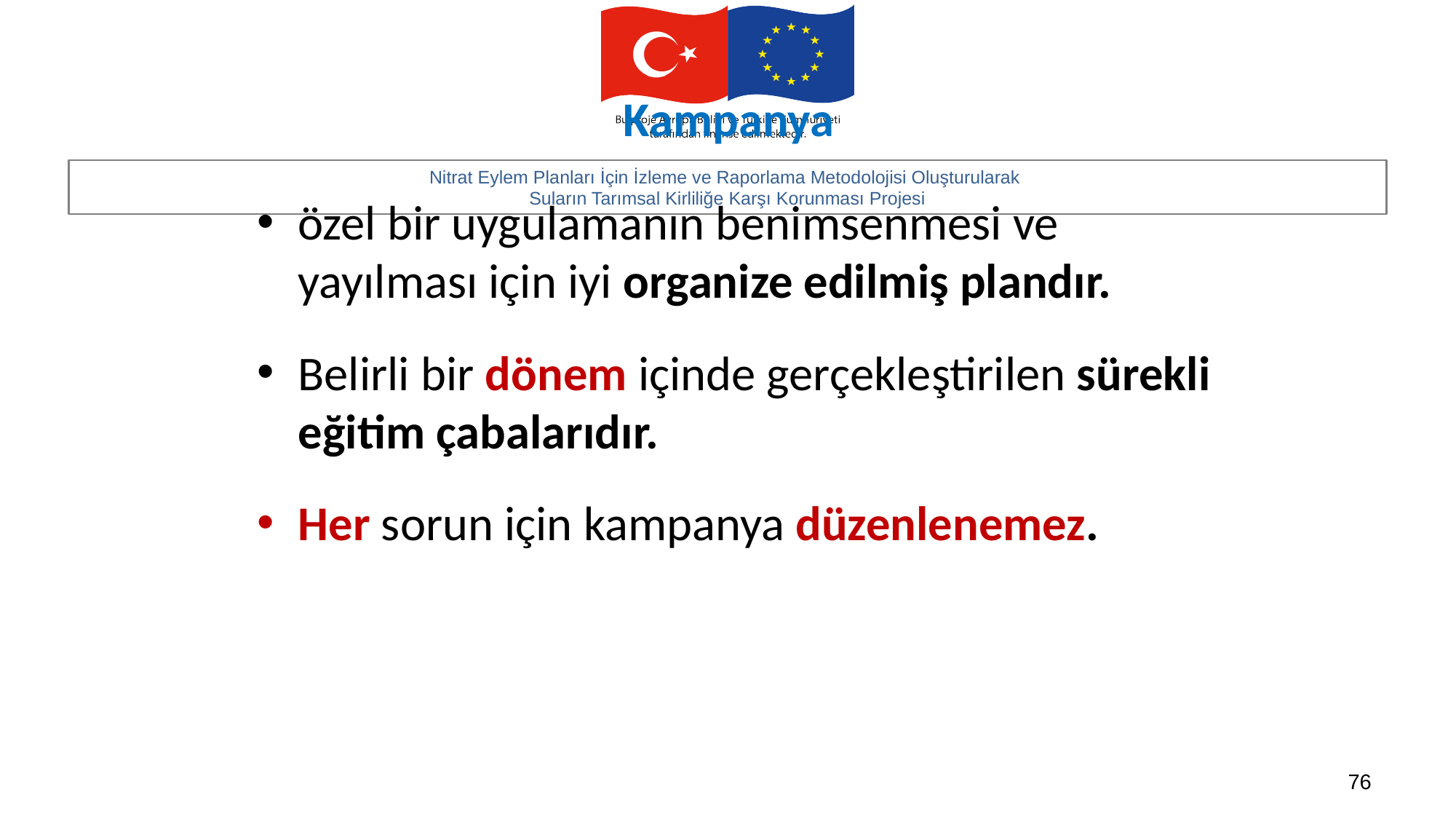

# Kampanya
özel bir uygulamanın benimsenmesi ve yayılması için iyi organize edilmiş plandır.
Belirli bir dönem içinde gerçekleştirilen sürekli eğitim çabalarıdır.
Her sorun için kampanya düzenlenemez.
76